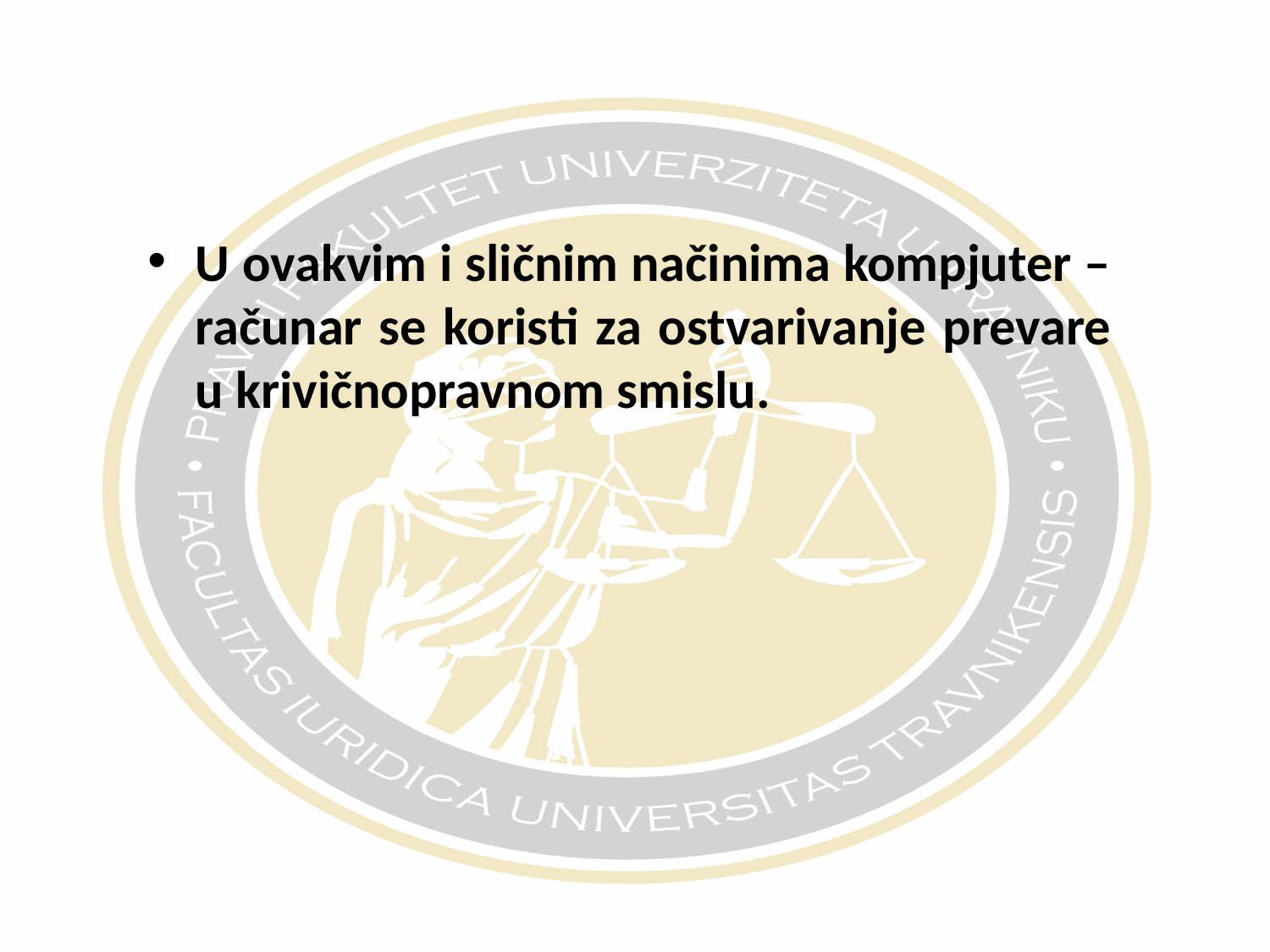

#
U ovakvim i sličnim načinima kompjuter – računar se koristi za ostvarivanje prevare u krivičnopravnom smislu.